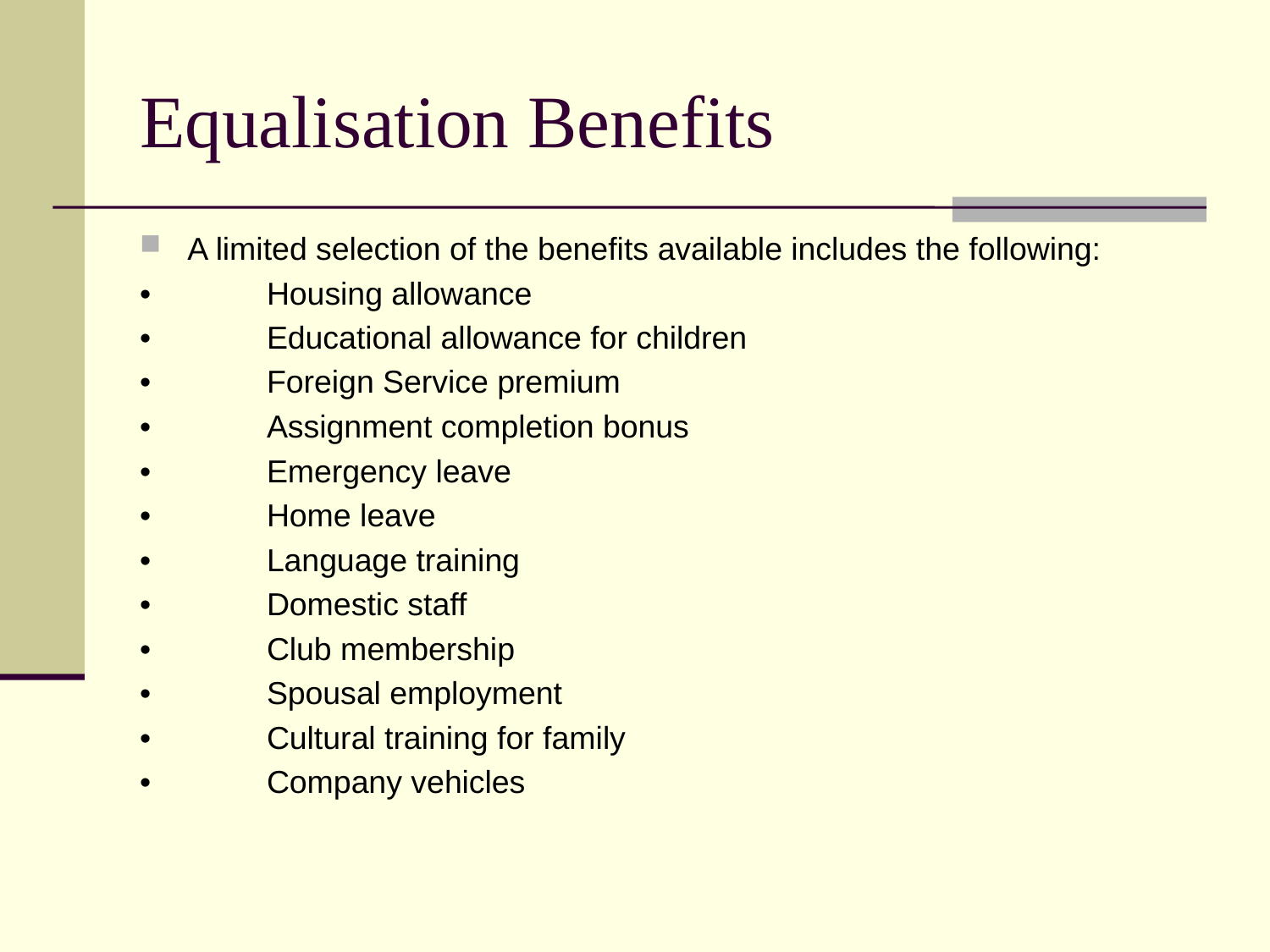

# Equalisation Benefits
A limited selection of the benefits available includes the following:
•	Housing allowance
•	Educational allowance for children
•	Foreign Service premium
•	Assignment completion bonus
•	Emergency leave
•	Home leave
•	Language training
•	Domestic staff
•	Club membership
•	Spousal employment
•	Cultural training for family
•	Company vehicles